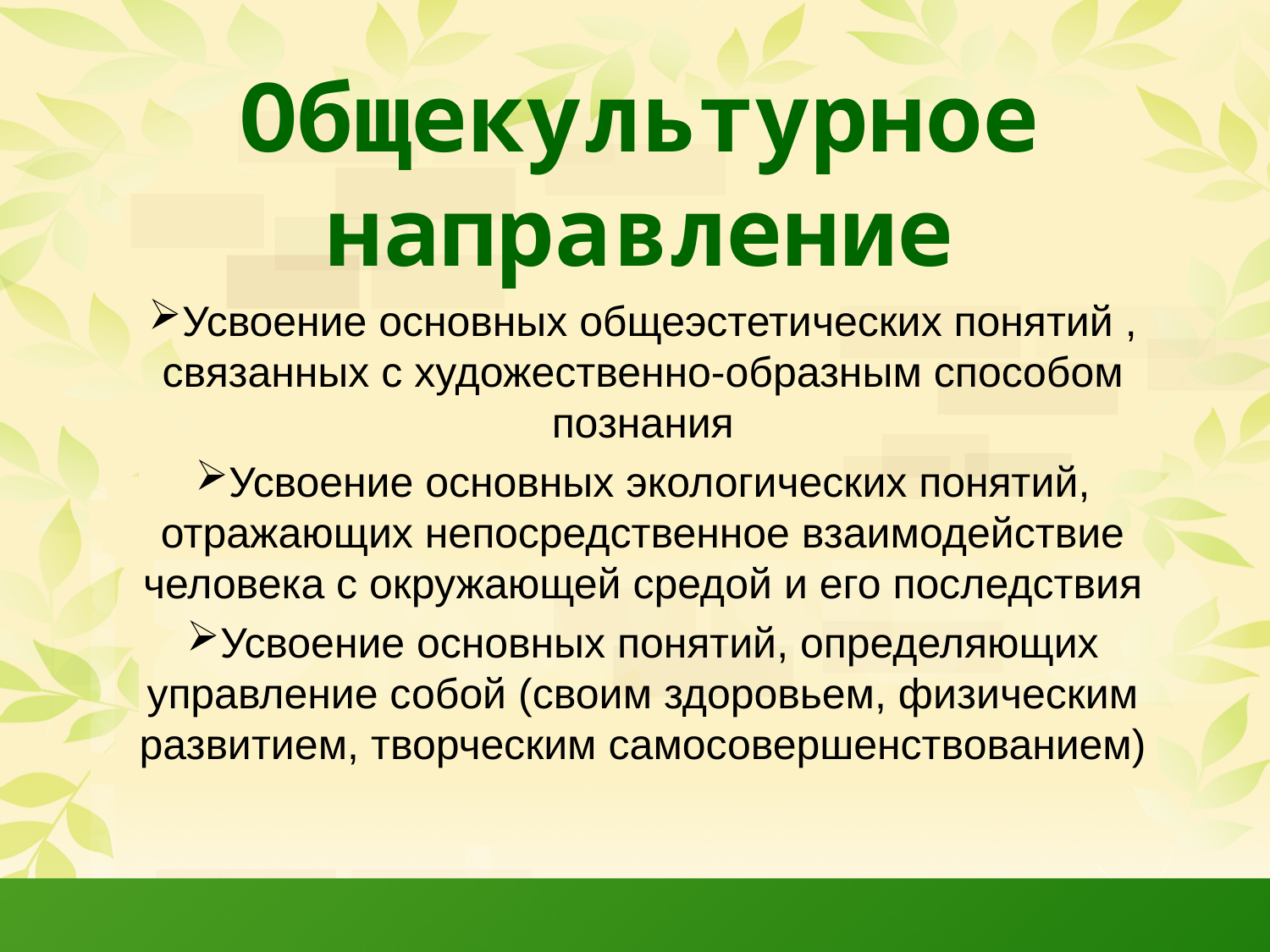

# Общекультурное направление
Усвоение основных общеэстетических понятий , связанных с художественно-образным способом познания
Усвоение основных экологических понятий, отражающих непосредственное взаимодействие человека с окружающей средой и его последствия
Усвоение основных понятий, определяющих управление собой (своим здоровьем, физическим развитием, творческим самосовершенствованием)